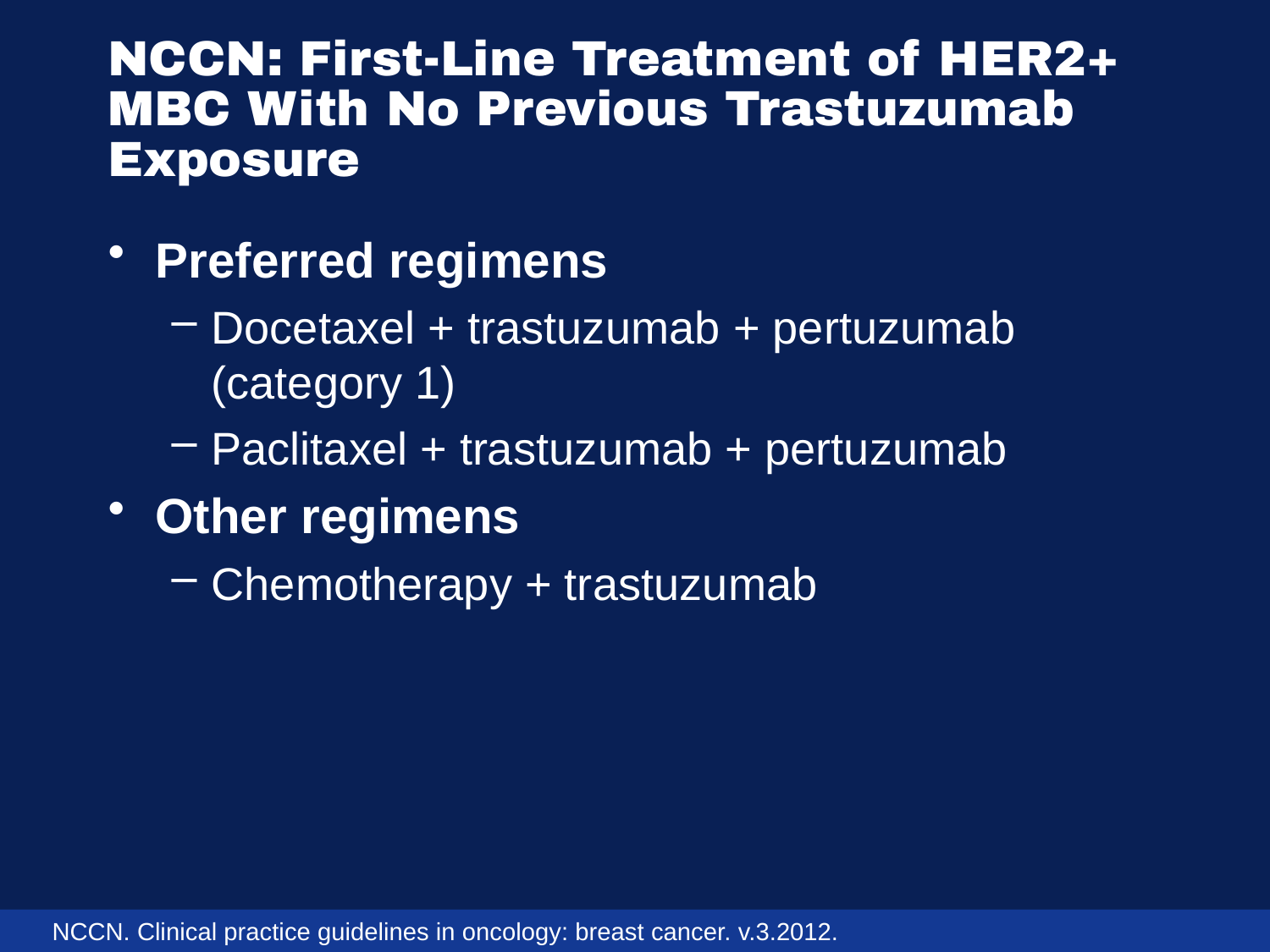

# NCCN: First-Line Treatment of HER2+ MBC With No Previous Trastuzumab Exposure
Preferred regimens
Docetaxel + trastuzumab + pertuzumab (category 1)
Paclitaxel + trastuzumab + pertuzumab
Other regimens
Chemotherapy + trastuzumab
NCCN. Clinical practice guidelines in oncology: breast cancer. v.3.2012.